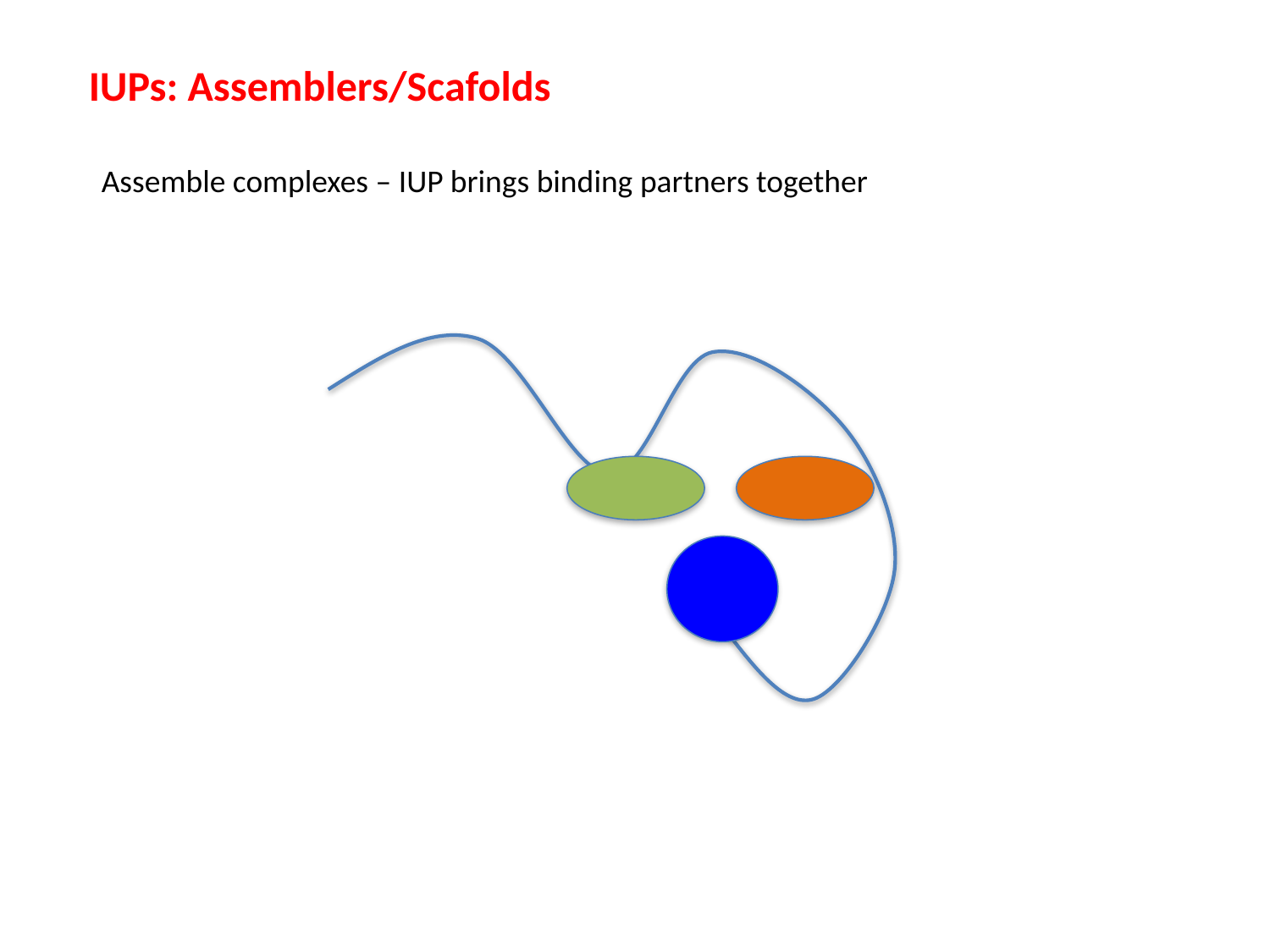

IUPs: Assemblers/Scafolds
Assemble complexes – IUP brings binding partners together